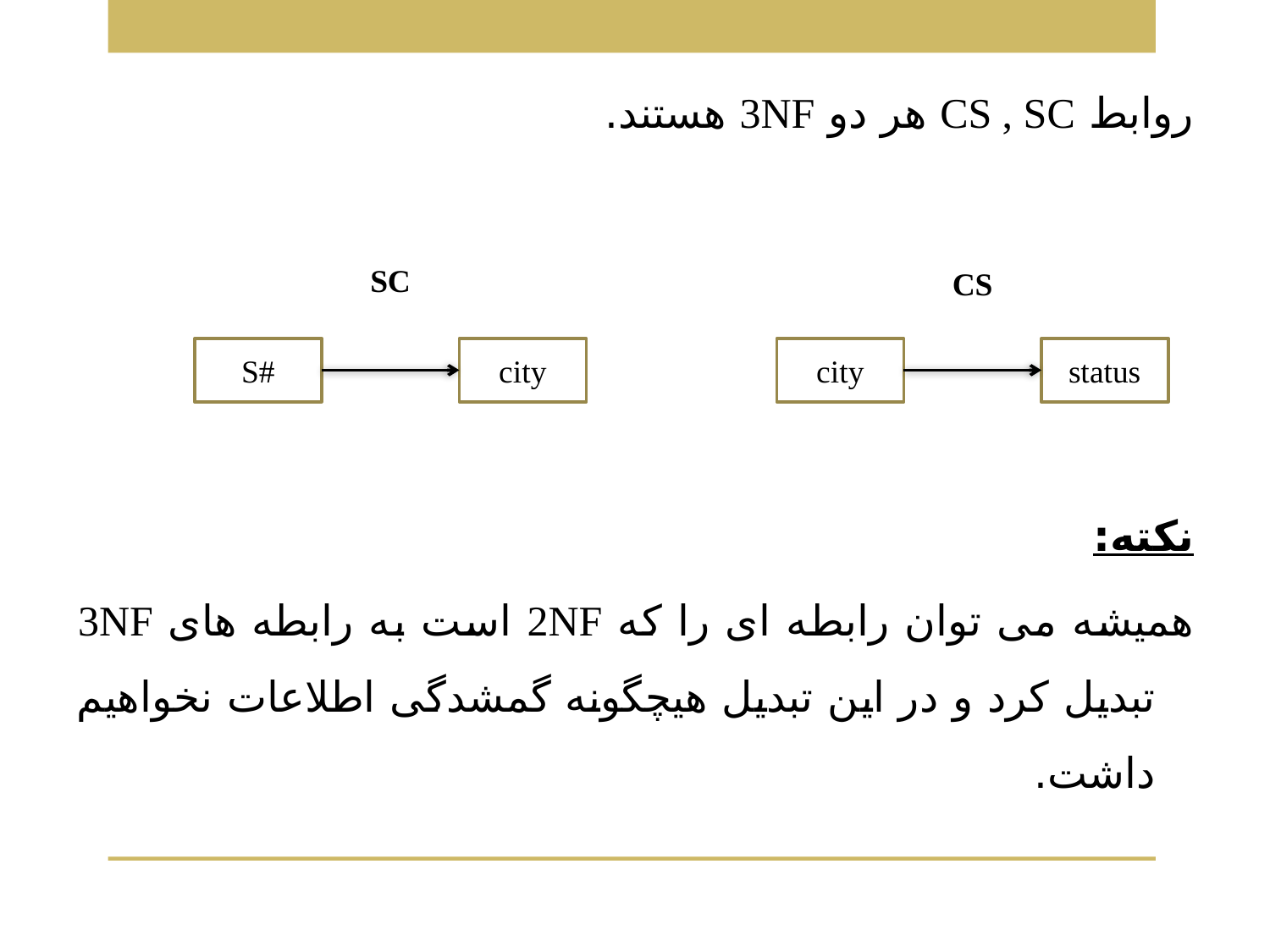

روابط CS , SC هر دو 3NF هستند.

نکته:
همیشه می توان رابطه ای را که 2NF است به رابطه های 3NF تبدیل کرد و در این تبدیل هیچگونه گمشدگی اطلاعات نخواهیم داشت.

SC
CS
S#
city
city
status